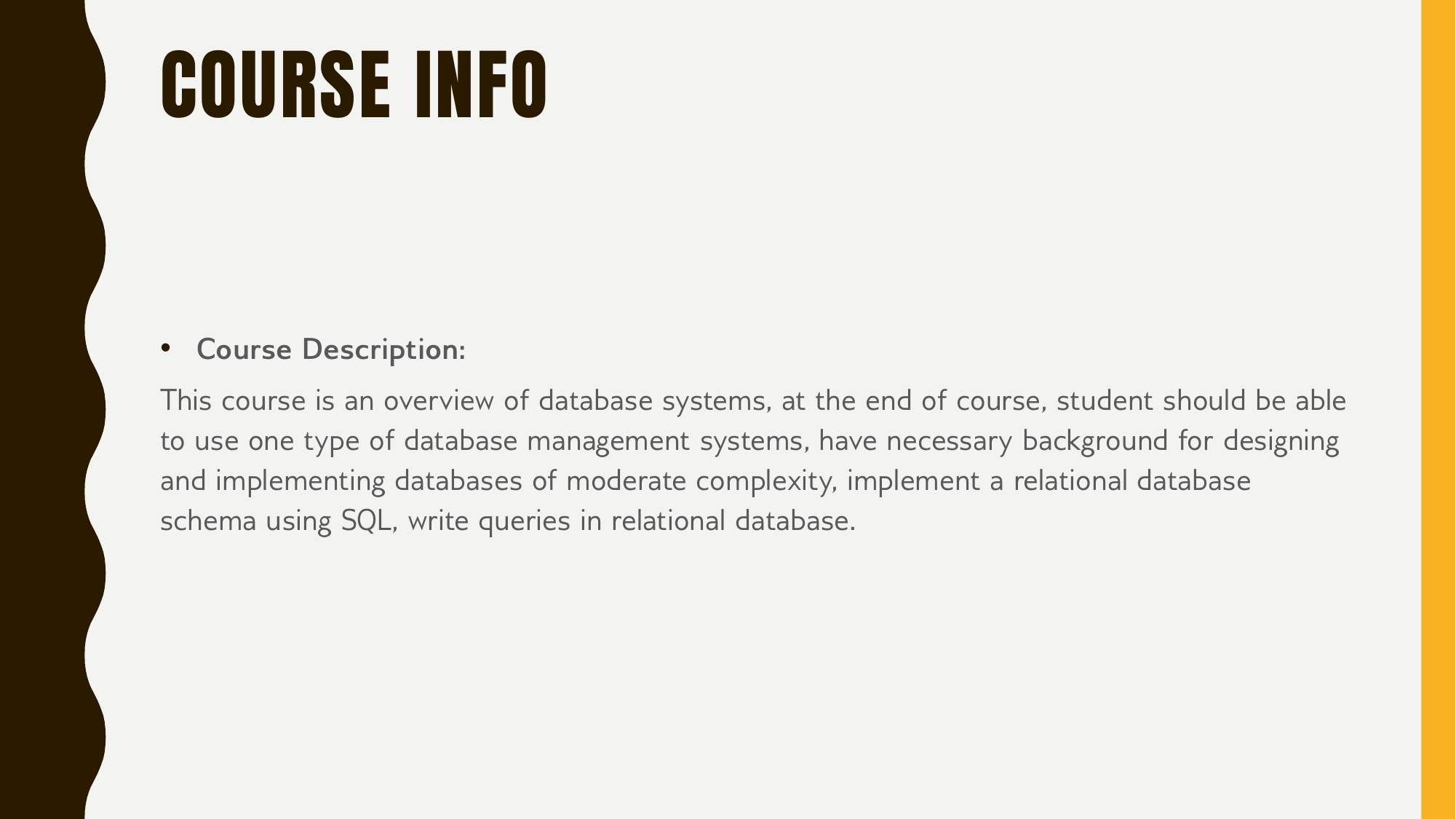

# Course info

 Course Description:
This course is an overview of database systems, at the end of course, student should be able to use one type of database management systems, have necessary background for designing and implementing databases of moderate complexity, implement a relational database schema using SQL, write queries in relational database.